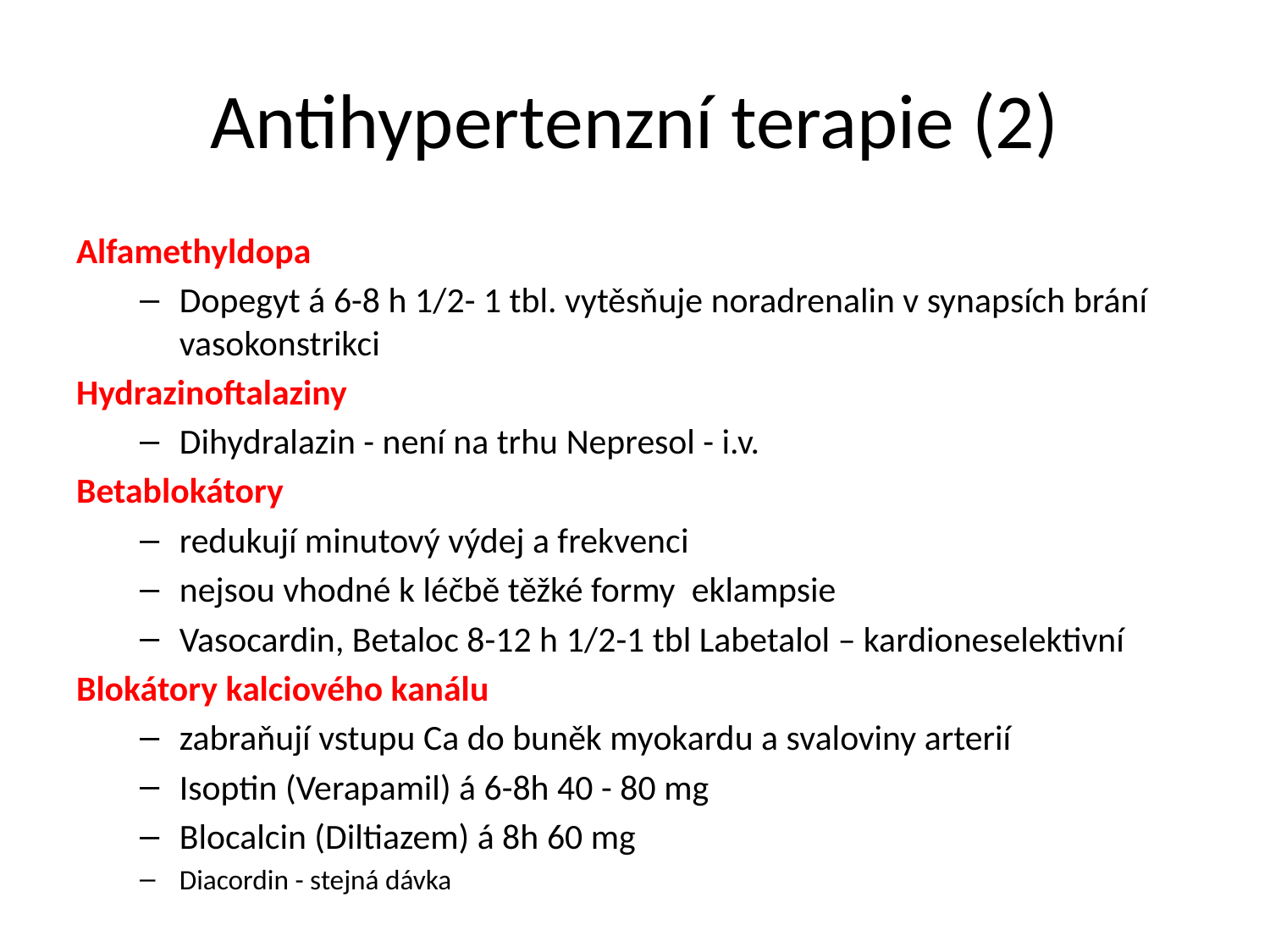

# Antihypertenzní terapie (2)
Alfamethyldopa
Dopegyt á 6-8 h 1/2- 1 tbl. vytěsňuje noradrenalin v synapsích brání vasokonstrikci
Hydrazinoftalaziny
Dihydralazin - není na trhu Nepresol - i.v.
Betablokátory
redukují minutový výdej a frekvenci
nejsou vhodné k léčbě těžké formy  eklampsie
Vasocardin, Betaloc 8-12 h 1/2-1 tbl Labetalol – kardioneselektivní
Blokátory kalciového kanálu
zabraňují vstupu Ca do buněk myokardu a svaloviny arterií
Isoptin (Verapamil) á 6-8h 40 - 80 mg
Blocalcin (Diltiazem) á 8h 60 mg
Diacordin - stejná dávka